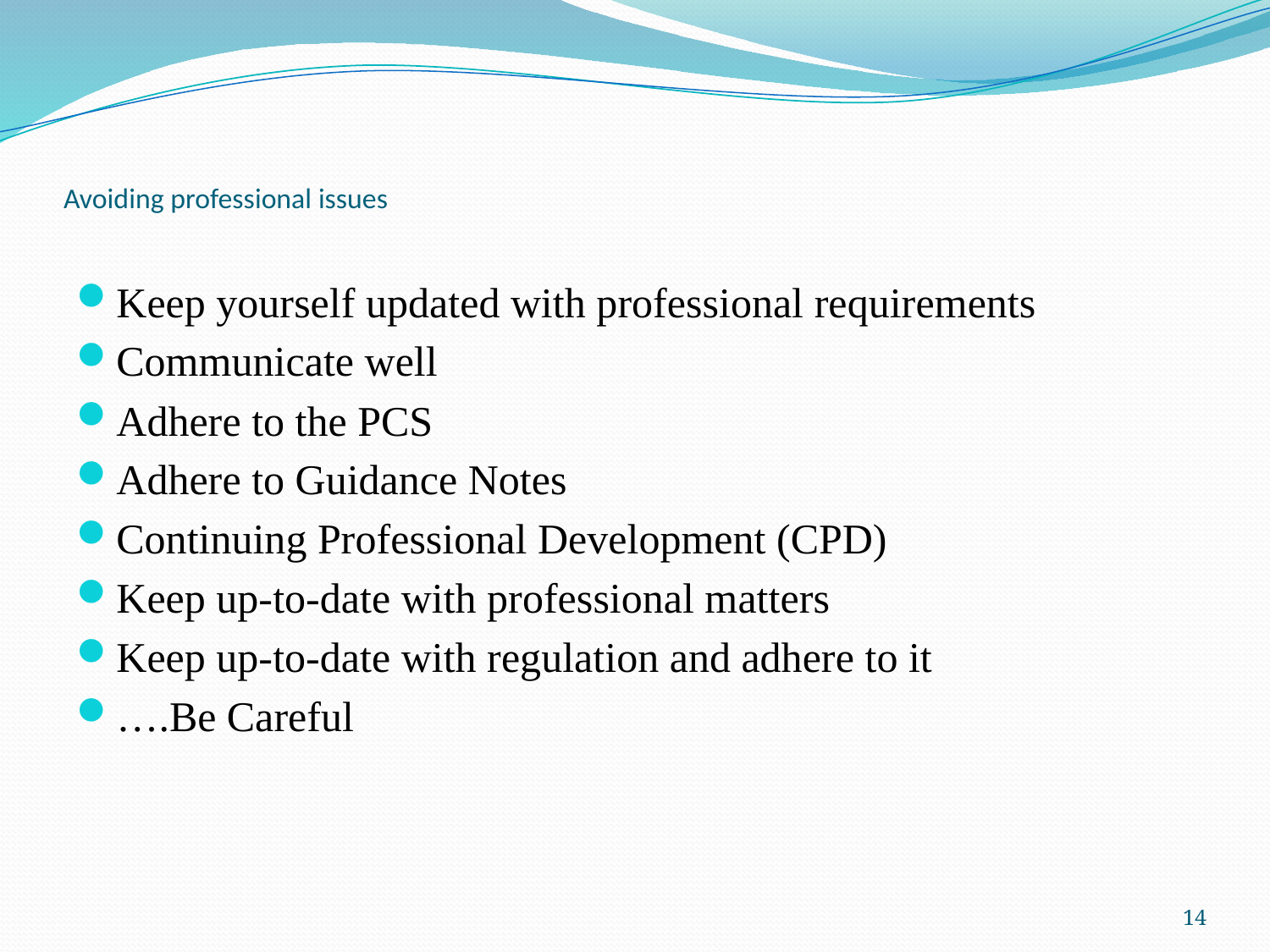

# Avoiding professional issues
Keep yourself updated with professional requirements
Communicate well
Adhere to the PCS
Adhere to Guidance Notes
Continuing Professional Development (CPD)
Keep up-to-date with professional matters
Keep up-to-date with regulation and adhere to it
….Be Careful
14